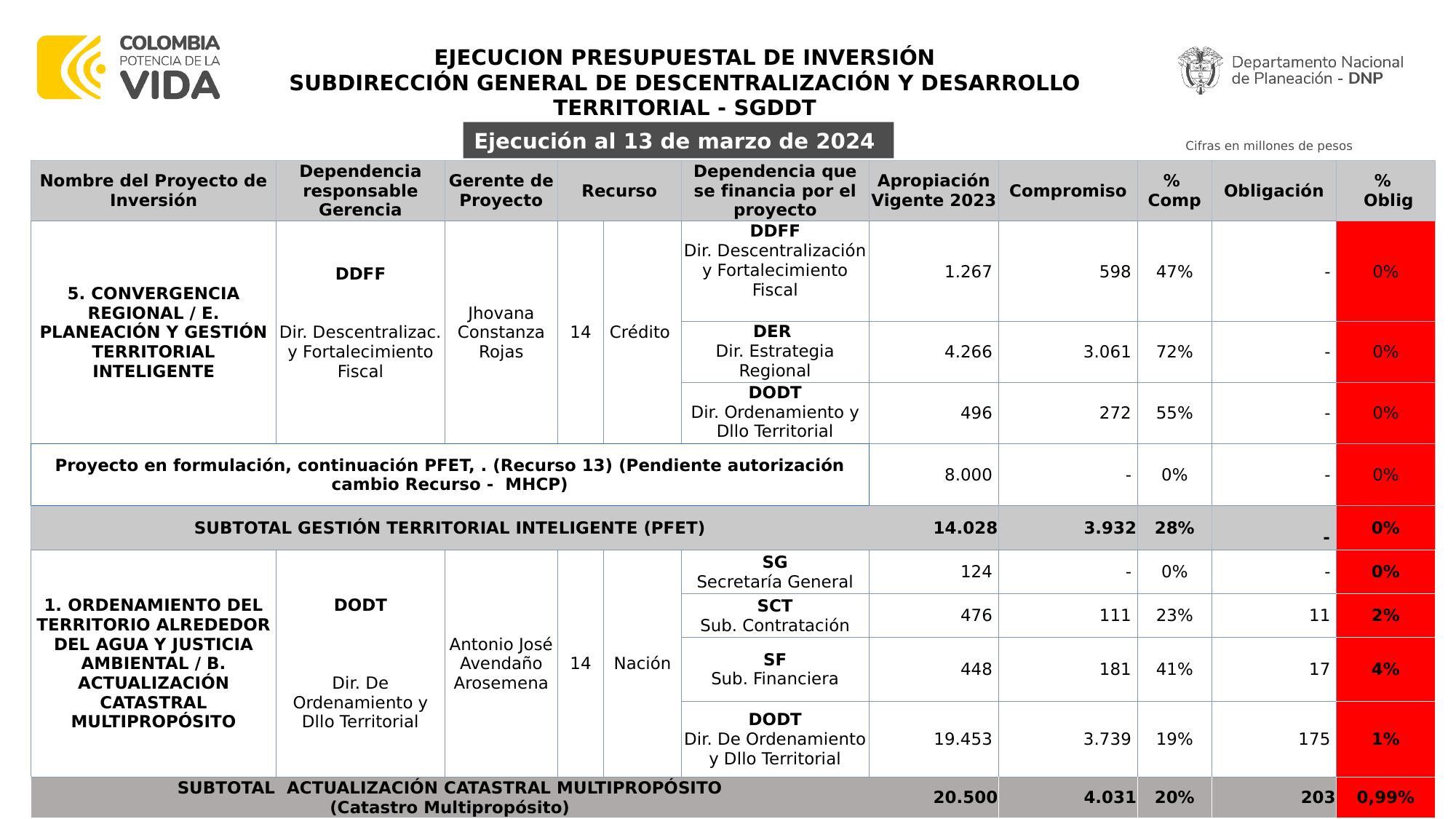

EJECUCION PRESUPUESTAL DE INVERSIÓN
SUBDIRECCIÓN GENERAL DE DESCENTRALIZACIÓN Y DESARROLLO TERRITORIAL - SGDDT
Ejecución al 13 de marzo de 2024
Cifras en millones de pesos
| Nombre del Proyecto de Inversión | Dependencia responsable Gerencia | Gerente de Proyecto | Recurso |  | Dependencia que se financia por el proyecto | Apropiación Vigente 2023 | Compromiso | % Comp | Obligación | % Oblig |
| --- | --- | --- | --- | --- | --- | --- | --- | --- | --- | --- |
| 5. CONVERGENCIA REGIONAL / E. PLANEACIÓN Y GESTIÓN TERRITORIAL INTELIGENTE | DDFF Dir. Descentralizac. y Fortalecimiento Fiscal | Jhovana Constanza Rojas | 14 | Crédito | DDFF Dir. Descentralización y Fortalecimiento Fiscal | 1.267 | 598 | 47% | - | 0% |
|  |  |  |  |  | DER Dir. Estrategia Regional | 4.266 | 3.061 | 72% | - | 0% |
|  |  |  |  |  | DODT Dir. Ordenamiento y Dllo Territorial | 496 | 272 | 55% | - | 0% |
| Proyecto en formulación, continuación PFET, . (Recurso 13) (Pendiente autorización cambio Recurso - MHCP) |  |  |  |  |  | 8.000 | - | 0% | - | 0% |
| SUBTOTAL GESTIÓN TERRITORIAL INTELIGENTE (PFET) |  |  |  |  |  | 14.028 | 3.932 | 28% | - | 0% |
| 1. ORDENAMIENTO DEL TERRITORIO ALREDEDOR DEL AGUA Y JUSTICIA AMBIENTAL / B. ACTUALIZACIÓN CATASTRAL MULTIPROPÓSITO | DODT Dir. De Ordenamiento y Dllo Territorial | Antonio José Avendaño Arosemena | 14 | Nación | SG Secretaría General | 124 | - | 0% | - | 0% |
|  |  |  |  |  | SCT Sub. Contratación | 476 | 111 | 23% | 11 | 2% |
|  |  |  |  |  | SF Sub. Financiera | 448 | 181 | 41% | 17 | 4% |
|  |  |  |  |  | DODT Dir. De Ordenamiento y Dllo Territorial | 19.453 | 3.739 | 19% | 175 | 1% |
| SUBTOTAL ACTUALIZACIÓN CATASTRAL MULTIPROPÓSITO (Catastro Multipropósito) |  |  |  |  |  | 20.500 | 4.031 | 20% | 203 | 0,99% |